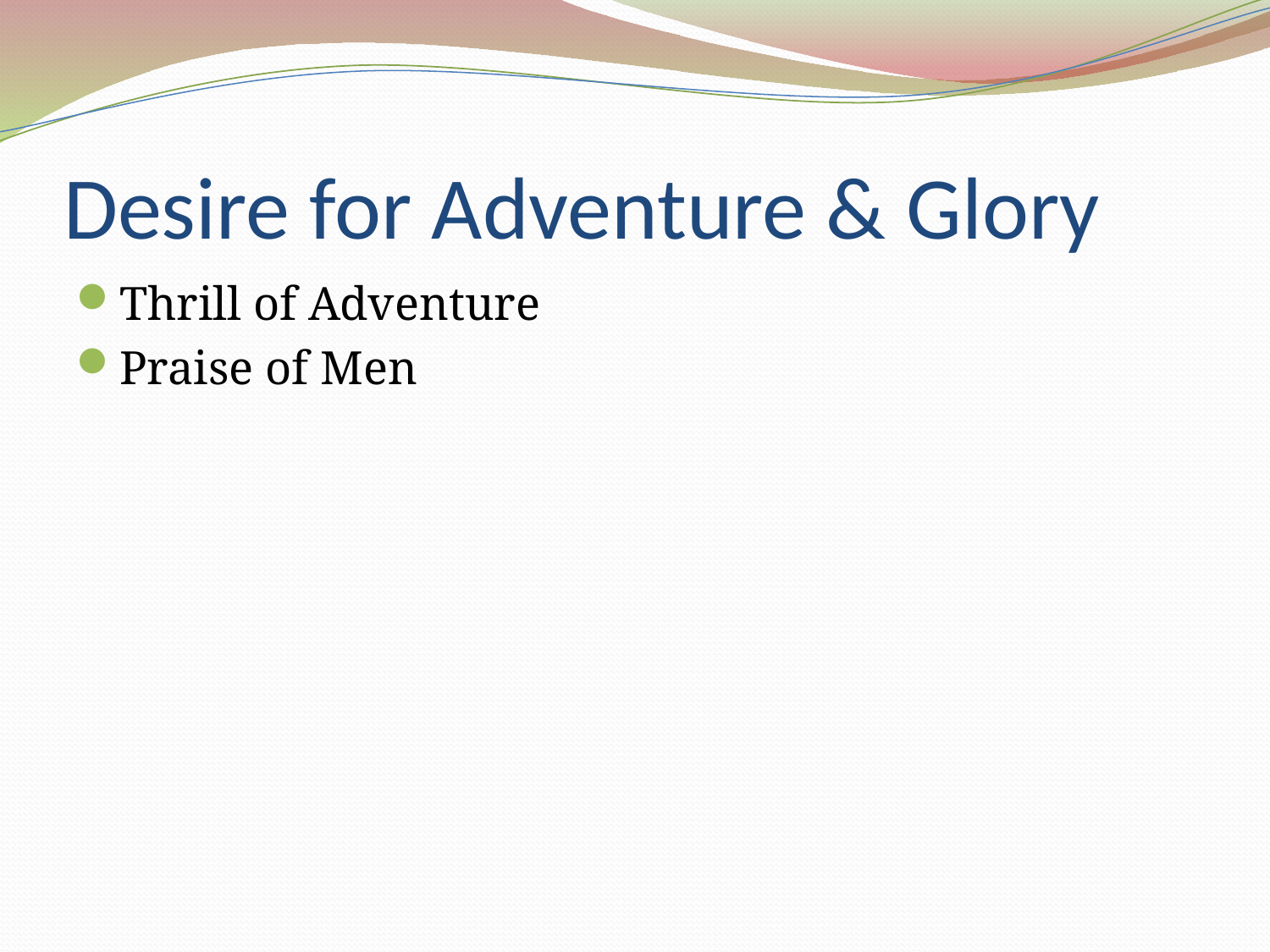

# Desire for Adventure & Glory
Thrill of Adventure
Praise of Men